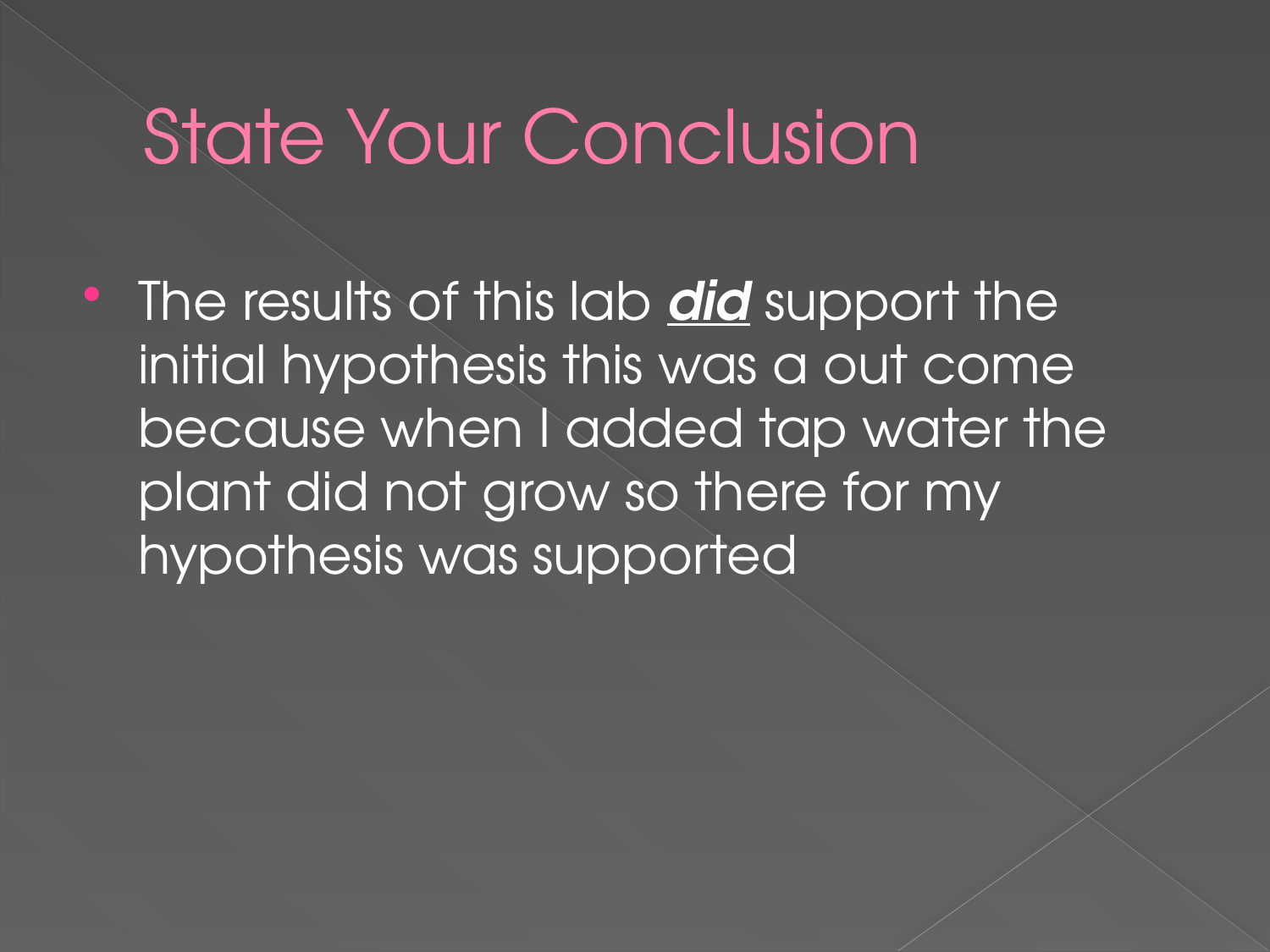

# State Your Conclusion
The results of this lab did support the initial hypothesis this was a out come because when I added tap water the plant did not grow so there for my hypothesis was supported